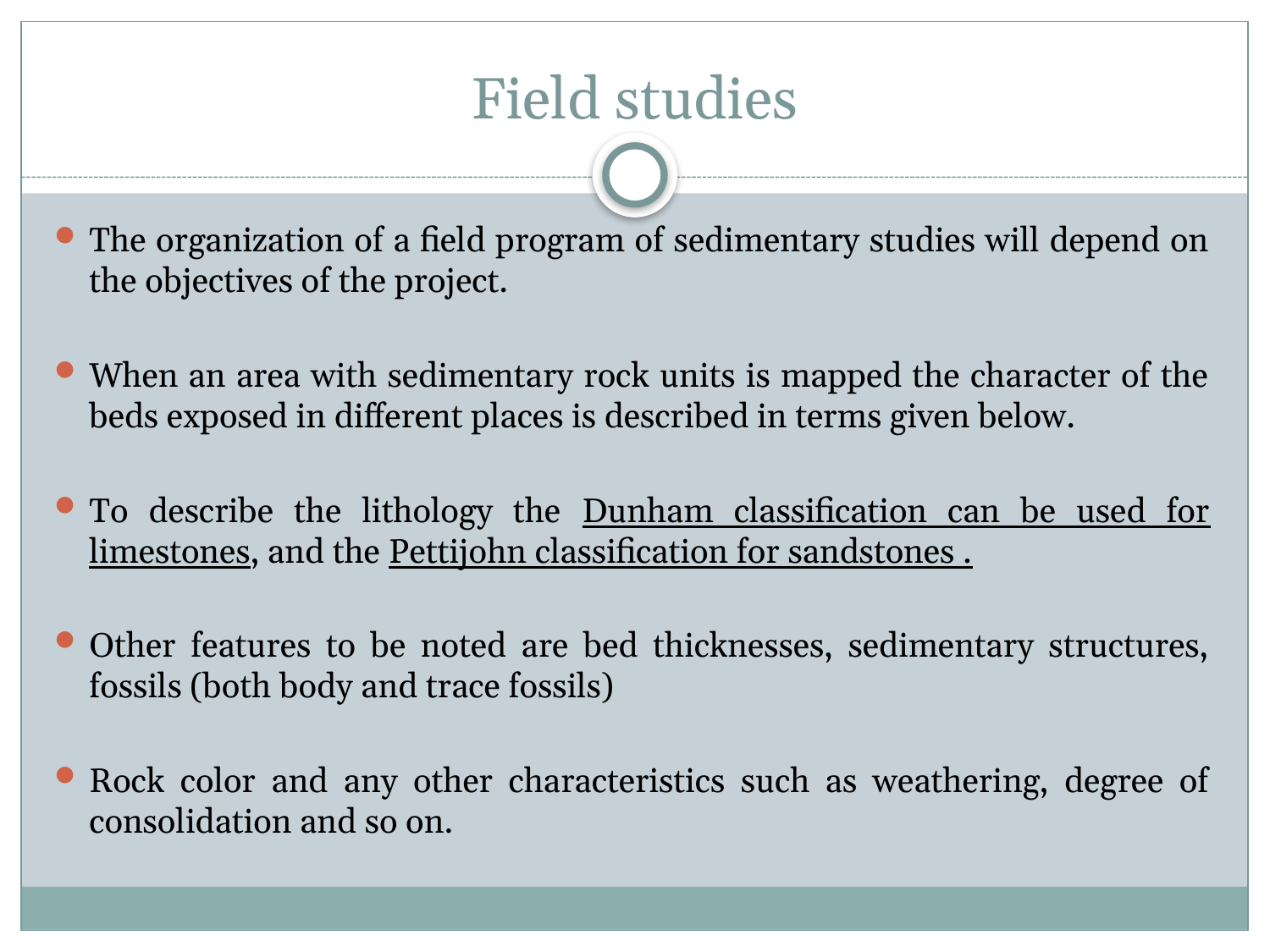

# Field studies
The organization of a field program of sedimentary studies will depend on the objectives of the project.

When an area with sedimentary rock units is mapped the character of the beds exposed in different places is described in terms given below.

To describe the lithology the Dunham classification can be used for limestones, and the Pettijohn classification for sandstones .

Other features to be noted are bed thicknesses, sedimentary structures, fossils (both body and trace fossils)

Rock color and any other characteristics such as weathering, degree of consolidation and so on.